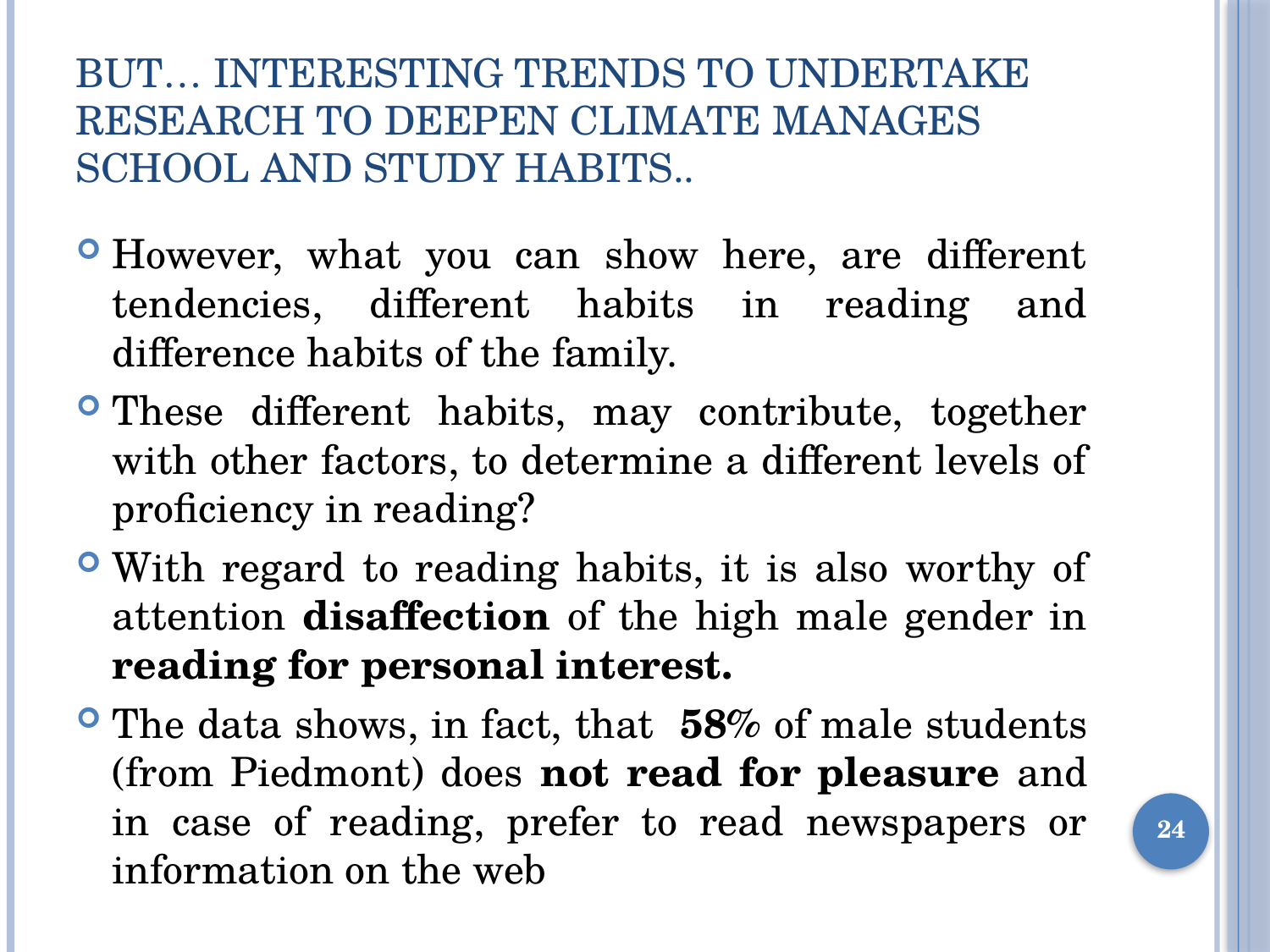

# But… interesting trends to undertake research to deepen climate manages school and study habits..
However, what you can show here, are different tendencies, different habits in reading and difference habits of the family.
These different habits, may contribute, together with other factors, to determine a different levels of proficiency in reading?
With regard to reading habits, it is also worthy of attention disaffection of the high male gender in reading for personal interest.
The data shows, in fact, that  58% of male students (from Piedmont) does not read for pleasure and in case of reading, prefer to read newspapers or information on the web

24